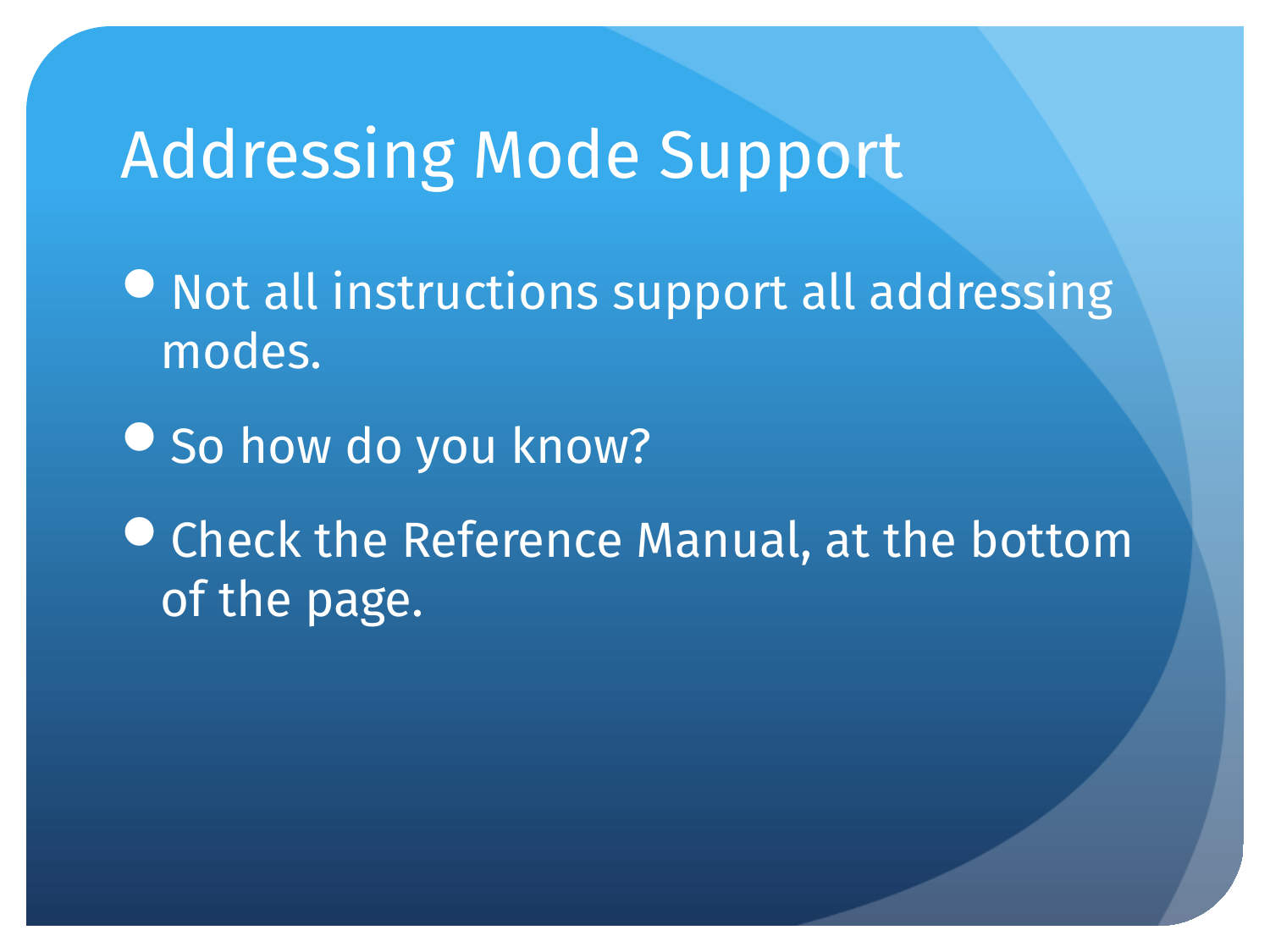

# Addressing Mode Support
Not all instructions support all addressing modes.
So how do you know?
Check the Reference Manual, at the bottom of the page.